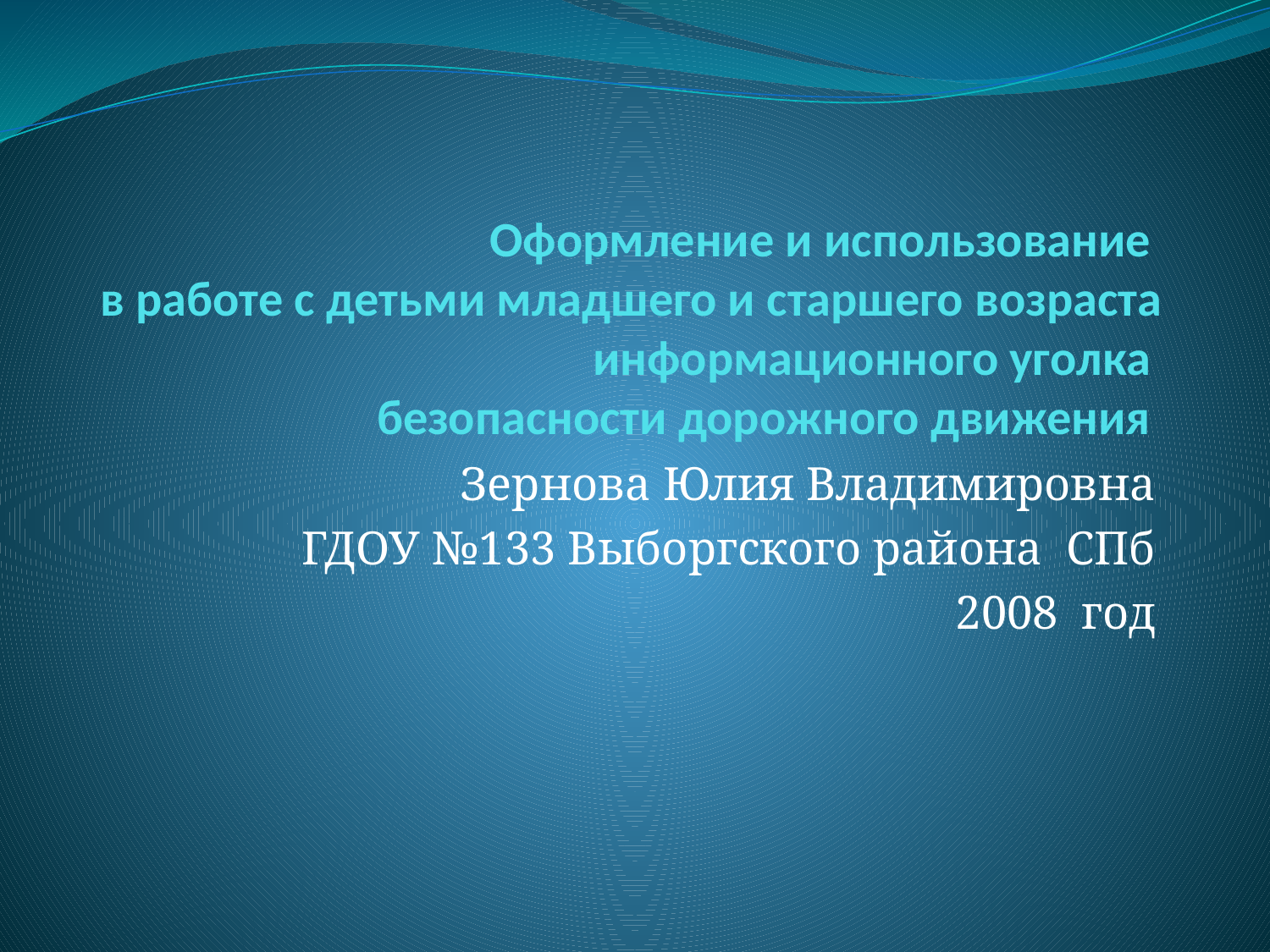

# Оформление и использование в работе с детьми младшего и старшего возраста информационного уголка безопасности дорожного движения
Зернова Юлия Владимировна
ГДОУ №133 Выборгского района  СПб
2008  год